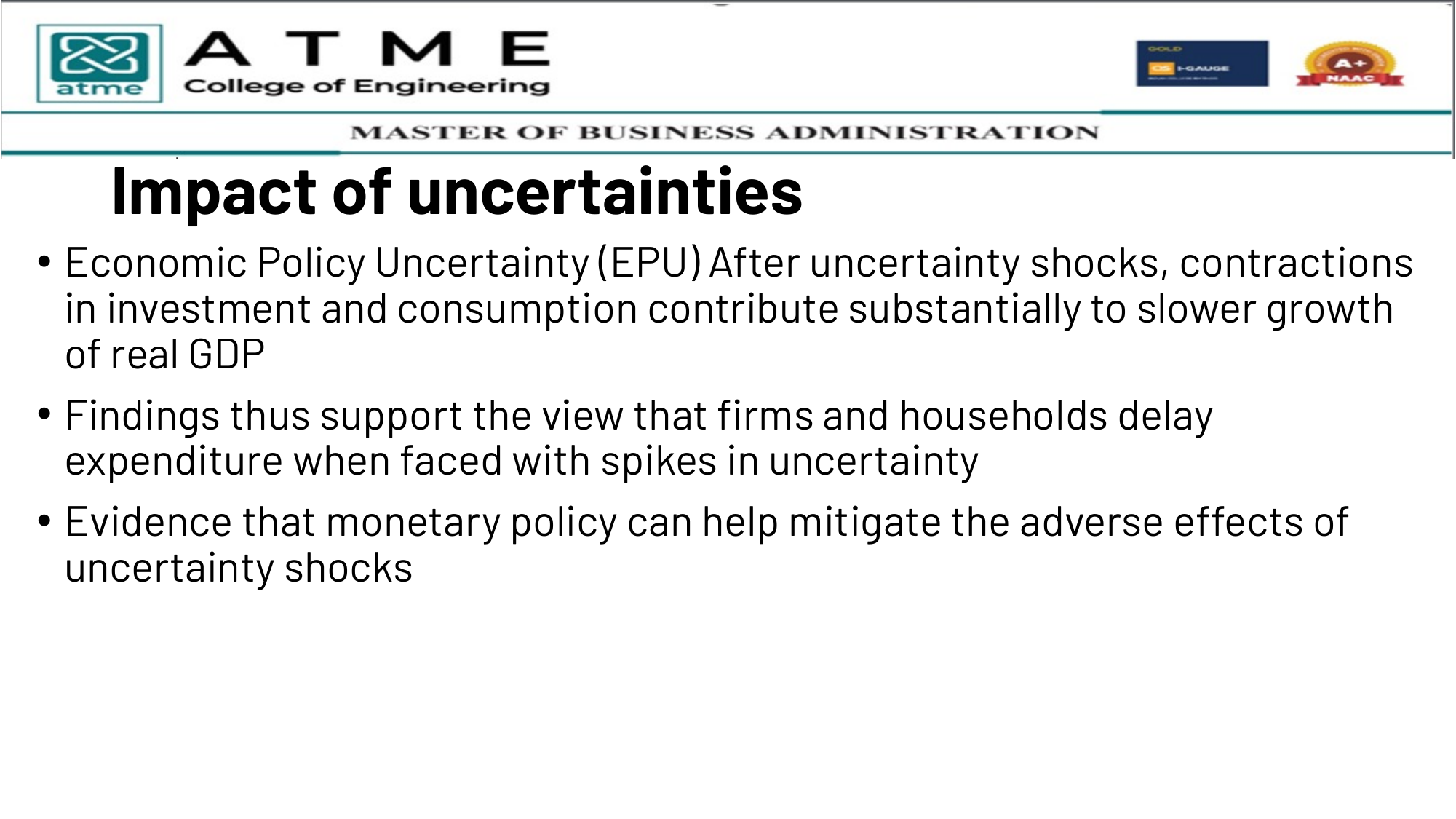

# Impact of uncertainties
Economic Policy Uncertainty (EPU) After uncertainty shocks, contractions in investment and consumption contribute substantially to slower growth of real GDP
Findings thus support the view that firms and households delay expenditure when faced with spikes in uncertainty
Evidence that monetary policy can help mitigate the adverse effects of uncertainty shocks